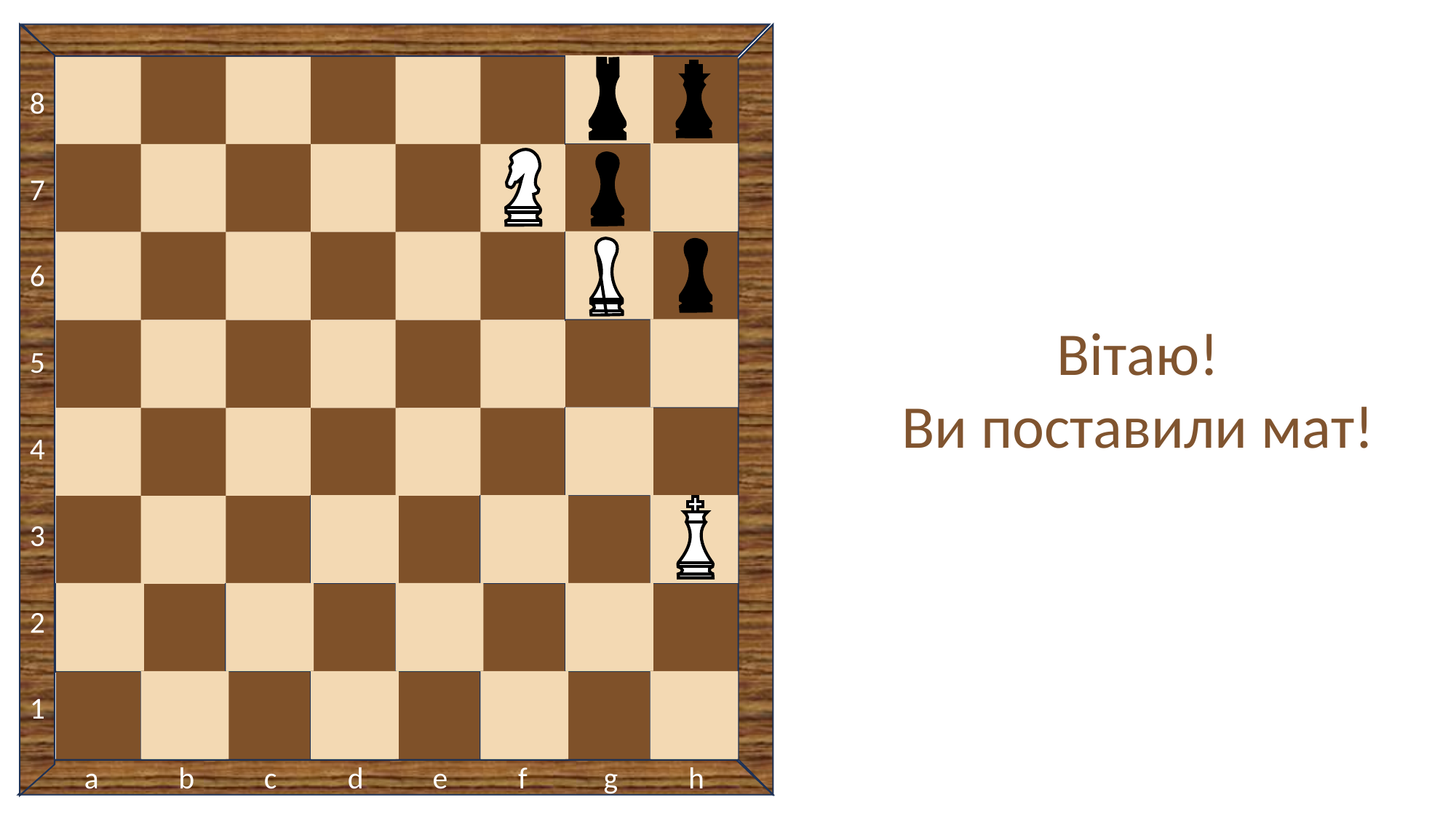

8

7

6
Вітаю!
Ви поставили мат!

5

4

3

2

1
a
b
c
d
e
f
g
h